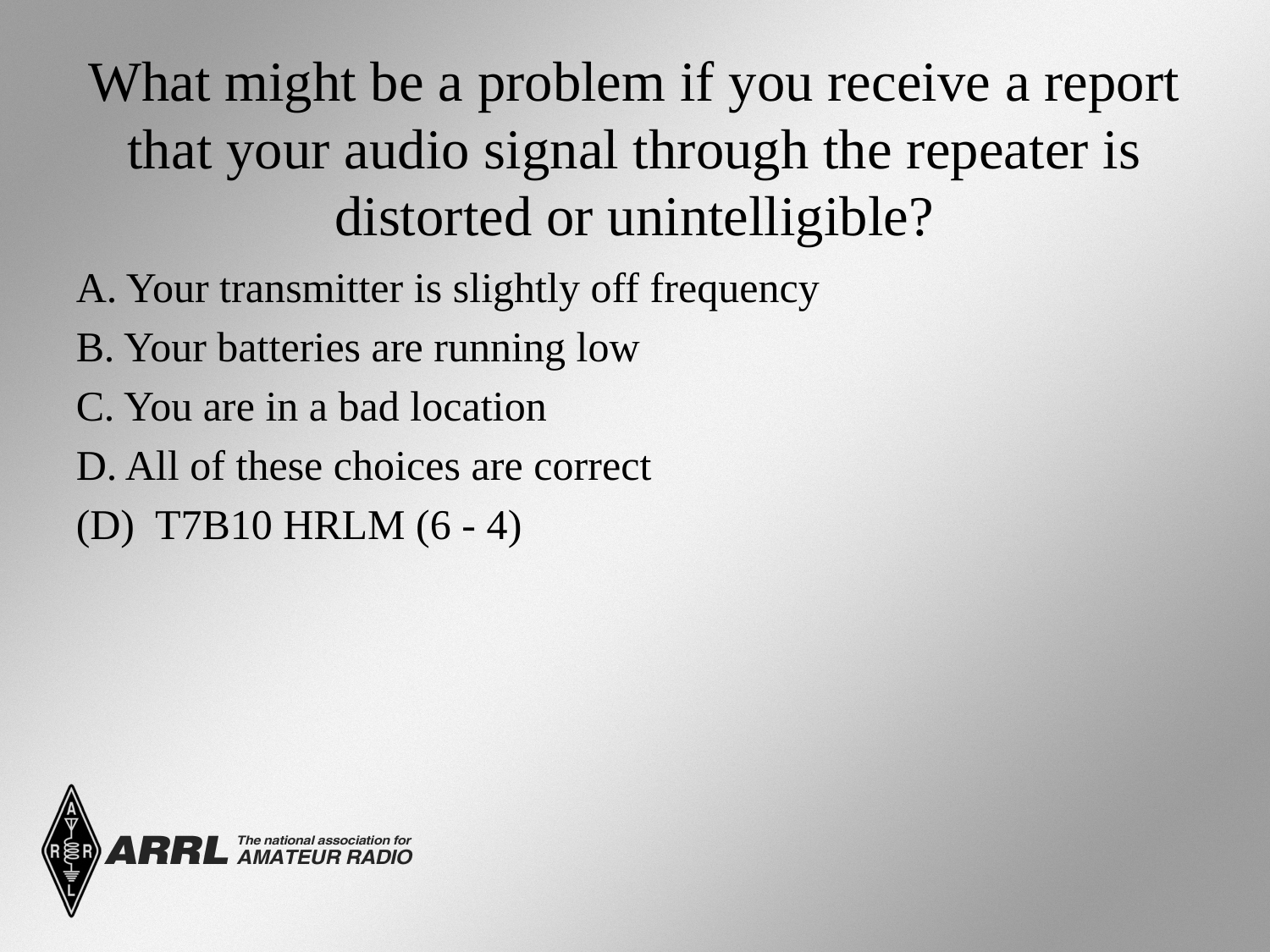

# What might be a problem if you receive a report that your audio signal through the repeater is distorted or unintelligible?
A. Your transmitter is slightly off frequency
B. Your batteries are running low
C. You are in a bad location
D. All of these choices are correct
(D)  T7B10 HRLM (6 - 4)